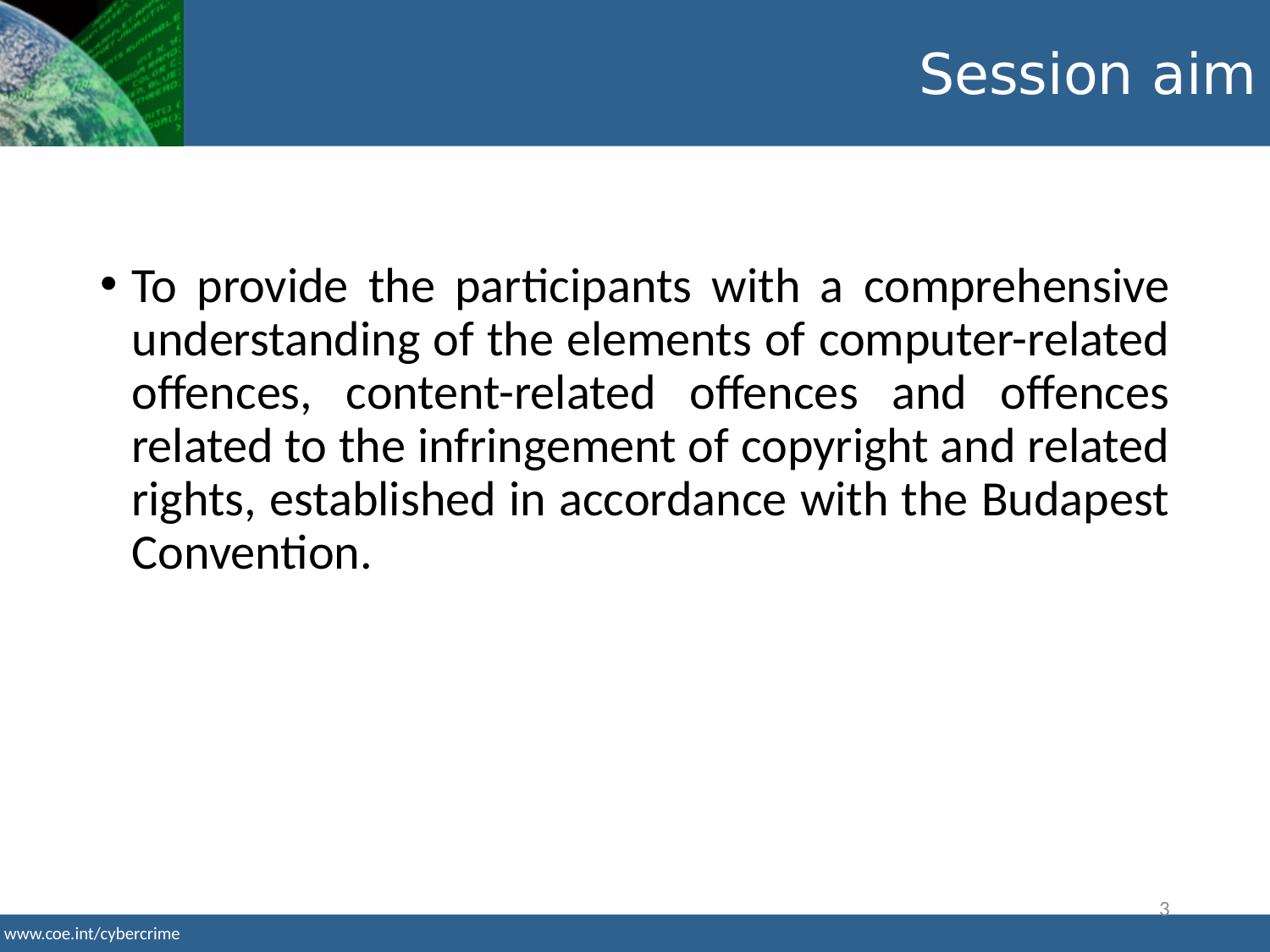

Session aim

To provide the participants with a comprehensive understanding of the elements of computer-related offences, content-related offences and offences related to the infringement of copyright and related rights, established in accordance with the Budapest Convention.

3